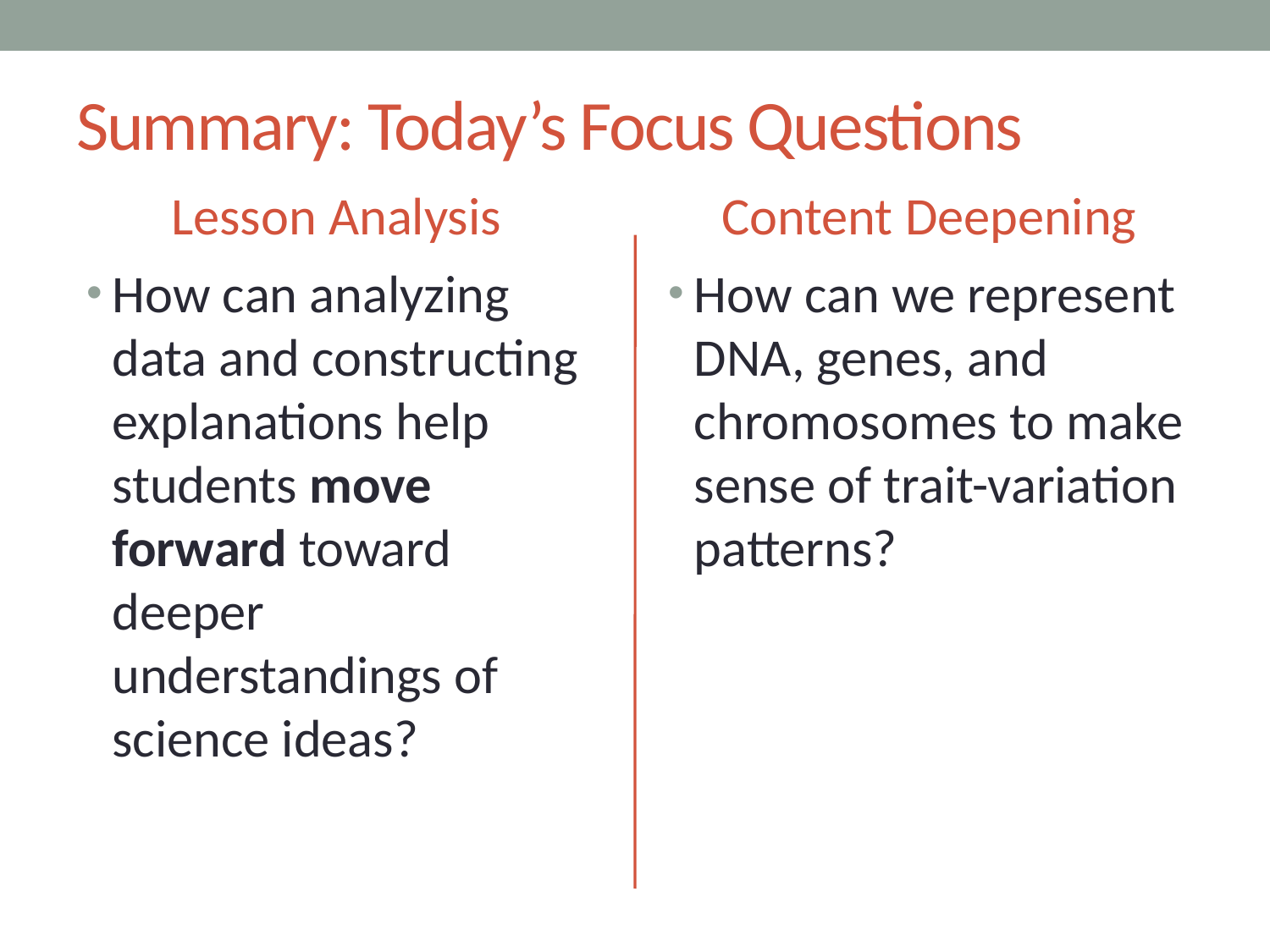

# Summary: Today’s Focus Questions
Lesson Analysis
Content Deepening
How can analyzing
data and constructing explanations help students move
forward toward
deeper understandings of science ideas?
How can we represent DNA, genes, and chromosomes to make sense of trait-variation patterns?